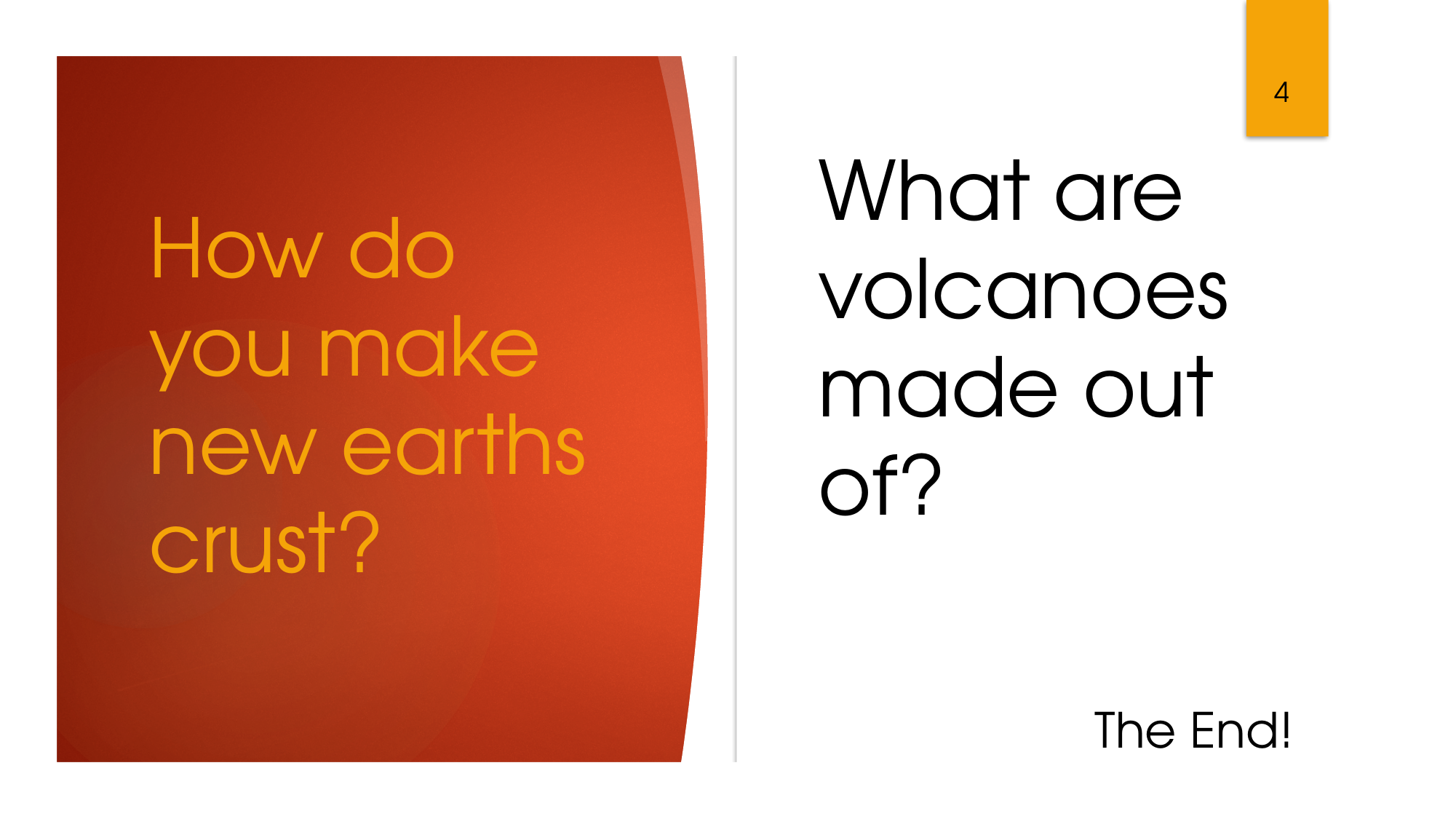

4
What are volcanoes made out of?
How do you make new earths crust?

The End!